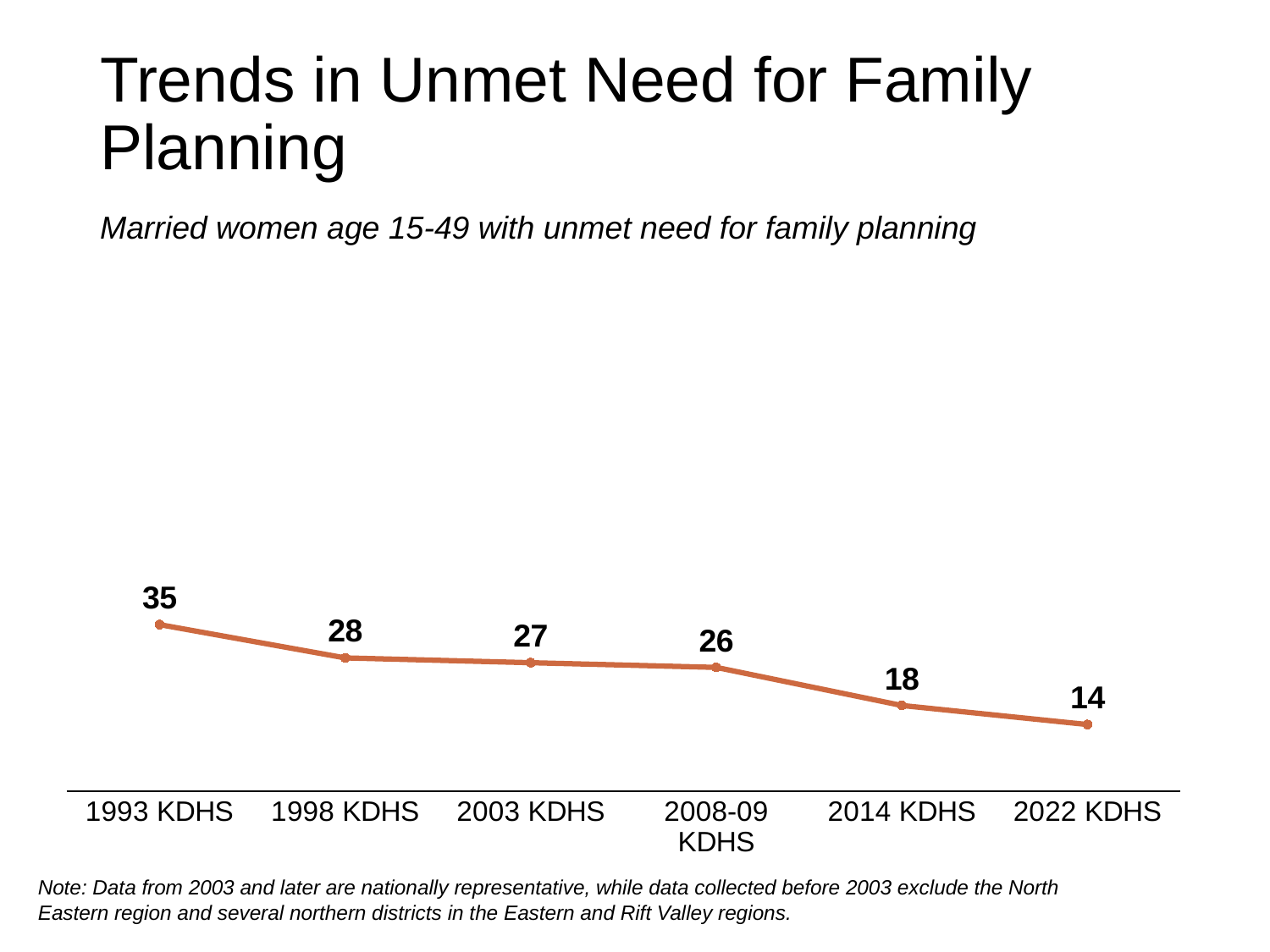

# Trends in Unmet Need for Family Planning
Married women age 15-49 with unmet need for family planning

### Chart

| Category | Kenya |
|---|---|
| 1993 KDHS | 35.0 |
| 1998 KDHS | 28.0 |
| 2003 KDHS | 27.0 |
| 2008-09 KDHS | 26.0 |
| 2014 KDHS | 18.0 |
| 2022 KDHS | 14.0 |
Note: Data from 2003 and later are nationally representative, while data collected before 2003 exclude the North Eastern region and several northern districts in the Eastern and Rift Valley regions.